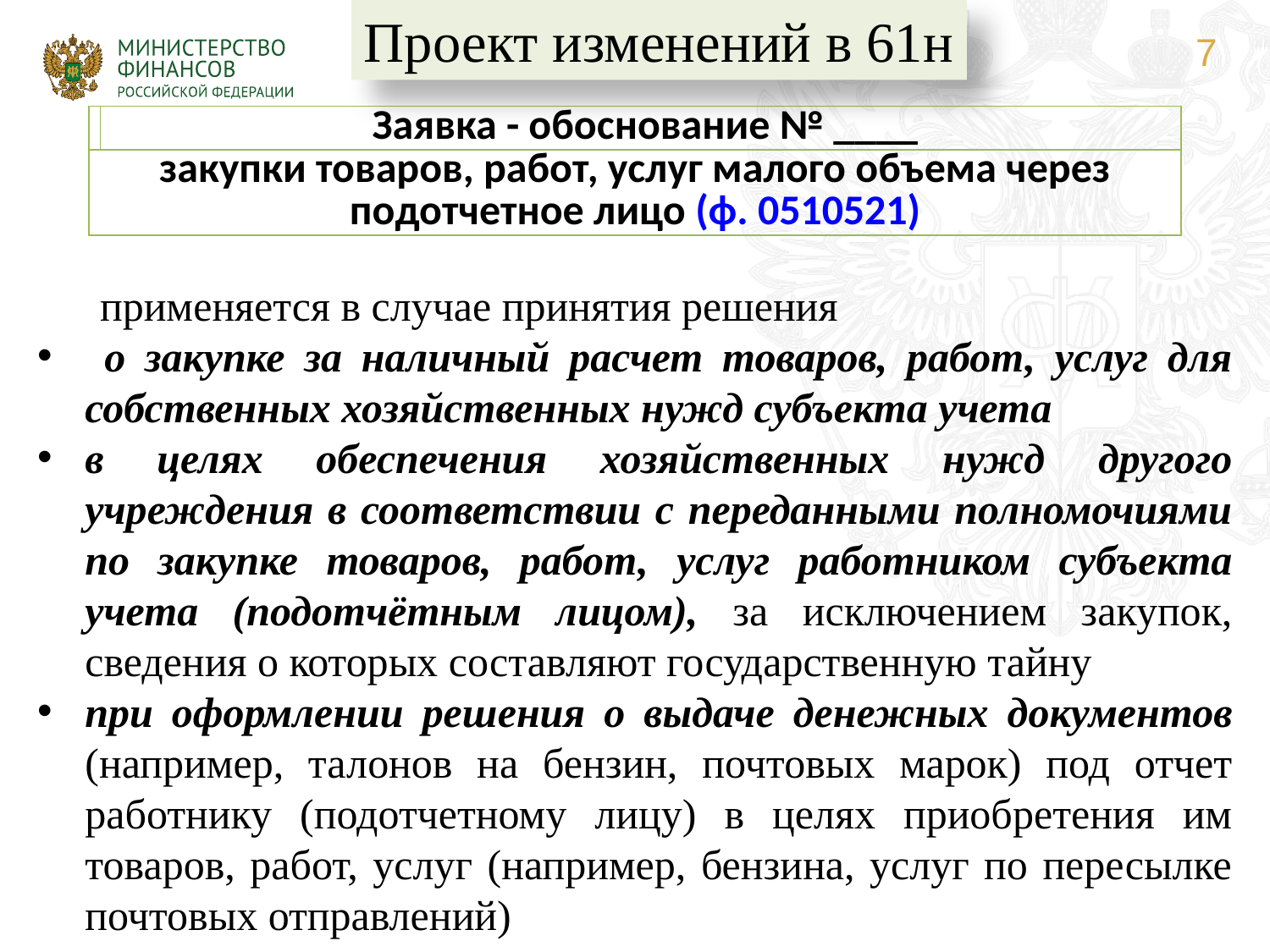

Проект изменений в 61н
|  | Заявка - обоснование № \_\_\_\_ |
| --- | --- |
| закупки товаров, работ, услуг малого объема через подотчетное лицо (ф. 0510521) |  |
применяется в случае принятия решения
 о закупке за наличный расчет товаров, работ, услуг для собственных хозяйственных нужд субъекта учета
в целях обеспечения хозяйственных нужд другого учреждения в соответствии с переданными полномочиями по закупке товаров, работ, услуг работником субъекта учета (подотчётным лицом), за исключением закупок, сведения о которых составляют государственную тайну
при оформлении решения о выдаче денежных документов (например, талонов на бензин, почтовых марок) под отчет работнику (подотчетному лицу) в целях приобретения им товаров, работ, услуг (например, бензина, услуг по пересылке почтовых отправлений)